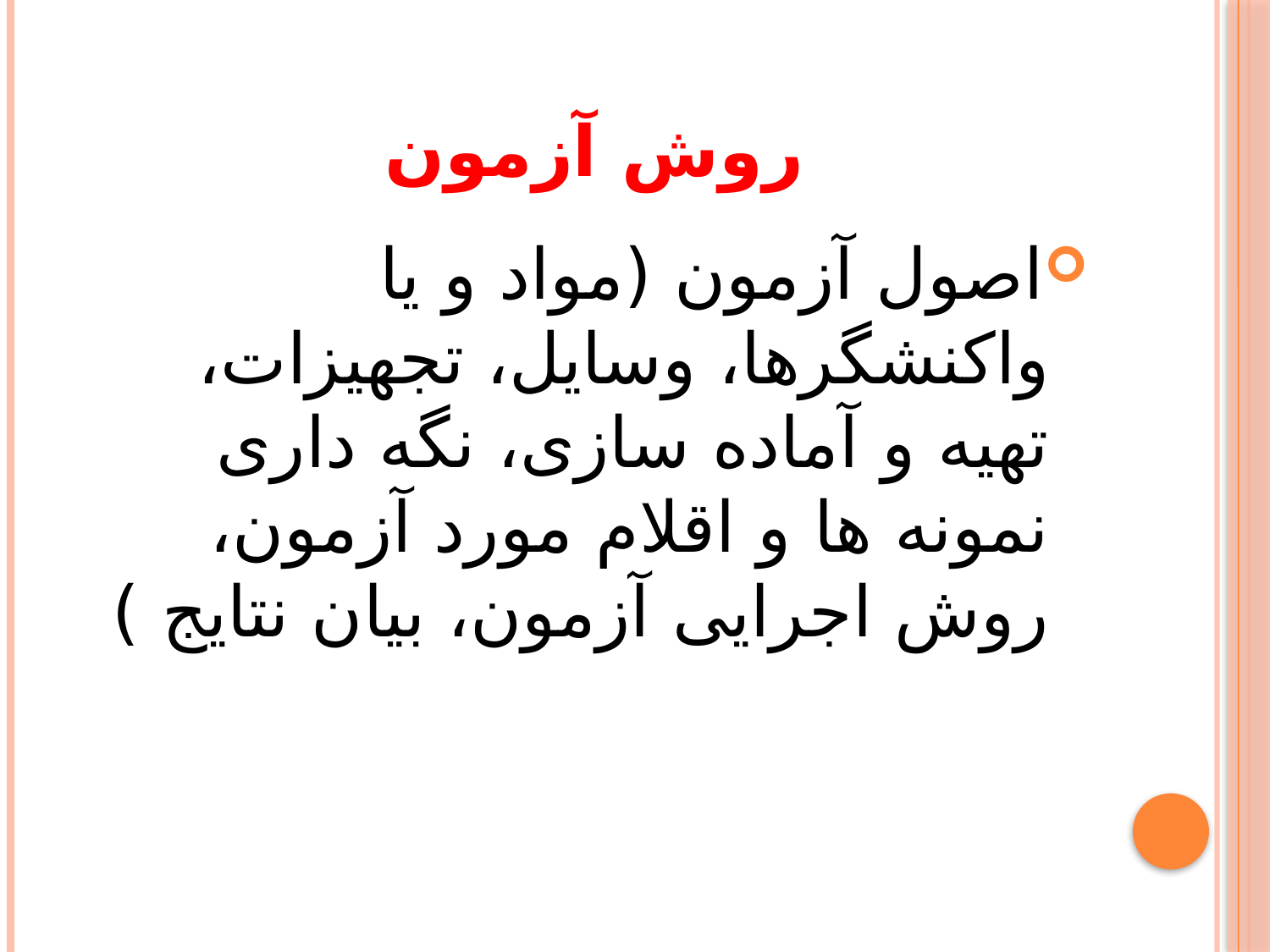

# روش آزمون
اصول آزمون (مواد و یا واکنشگرها، وسایل، تجهیزات، تهیه و آماده سازی، نگه داری نمونه ها و اقلام مورد آزمون، روش اجرایی آزمون، بیان نتایج )